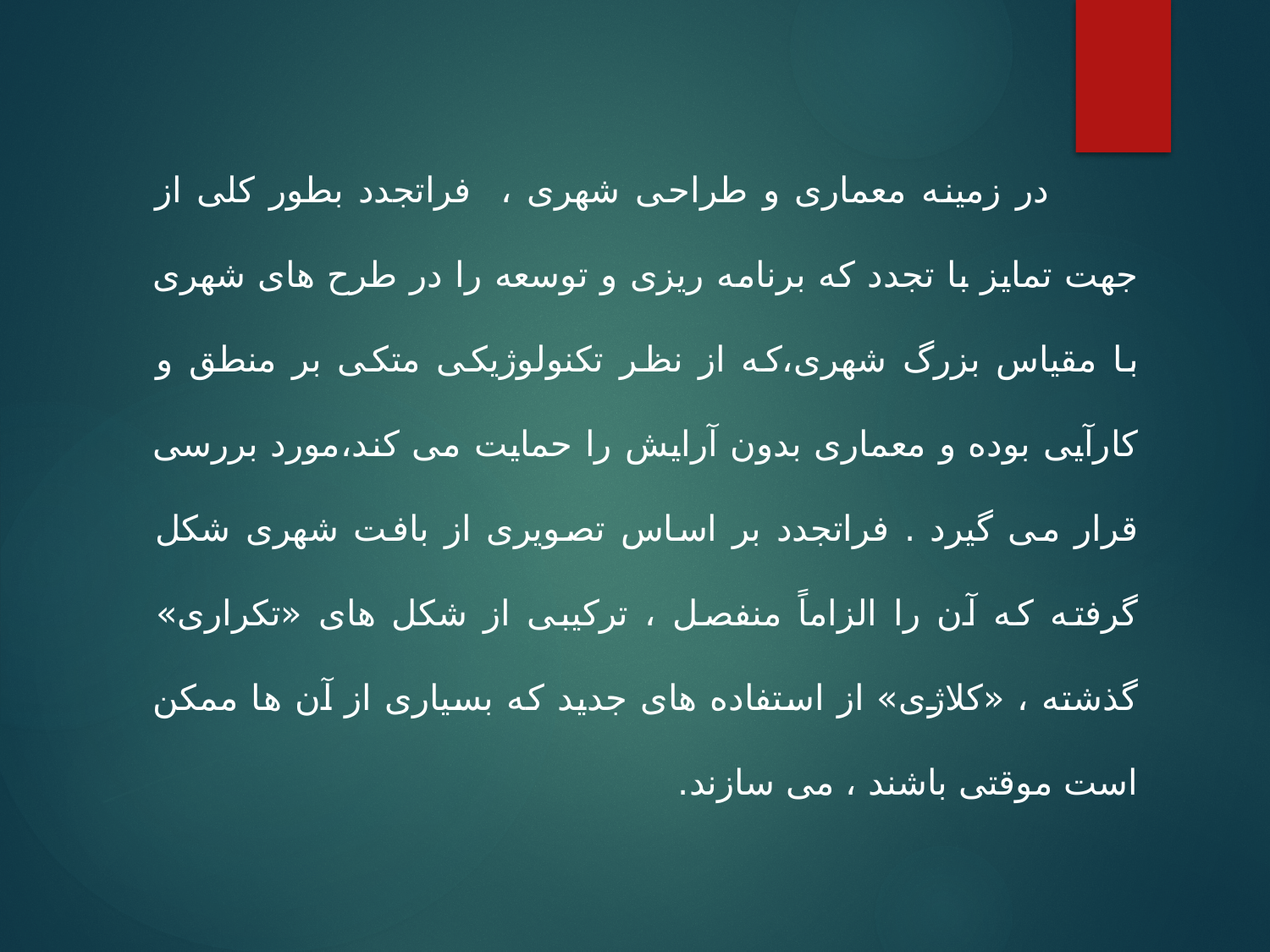

در زمینه معماری و طراحی شهری ،  فراتجدد بطور کلی از جهت تمایز با تجدد که برنامه ریزی و توسعه را در طرح های شهری با مقیاس بزرگ شهری،که از نظر تکنولوژیکی متکی بر منطق و کارآیی بوده و معماری بدون آرایش را حمایت می کند،مورد بررسی قرار می گیرد . فراتجدد بر اساس تصویری از بافت شهری شکل گرفته که آن را الزاماً منفصل ، ترکیبی از شکل های «تکراری» گذشته ، «کلاژی» از استفاده های جدید که بسیاری از آن ها ممکن است موقتی باشند ، می سازند.